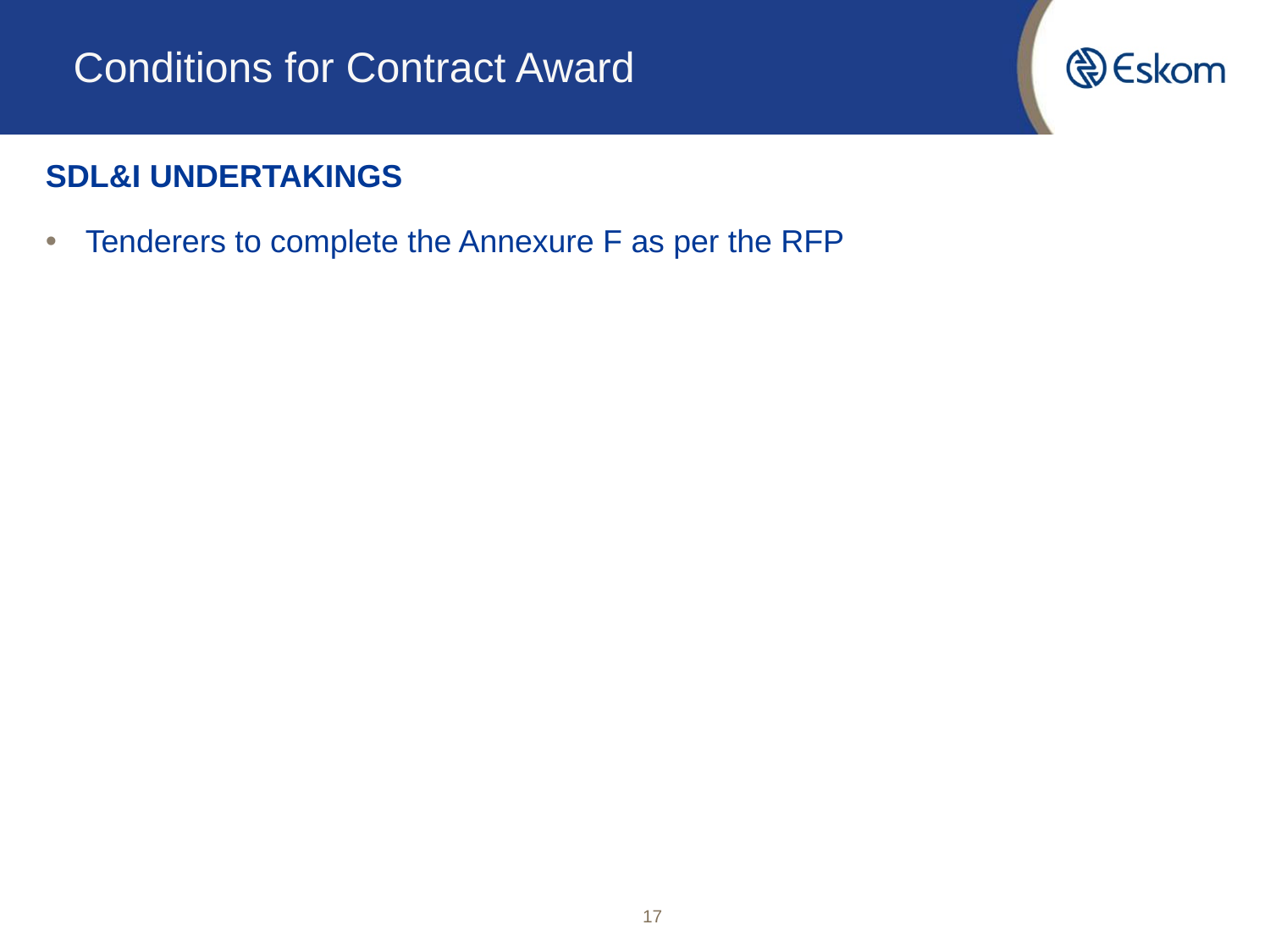

# Conditions for Contract Award
SDL&I UNDERTAKINGS
Tenderers to complete the Annexure F as per the RFP

17